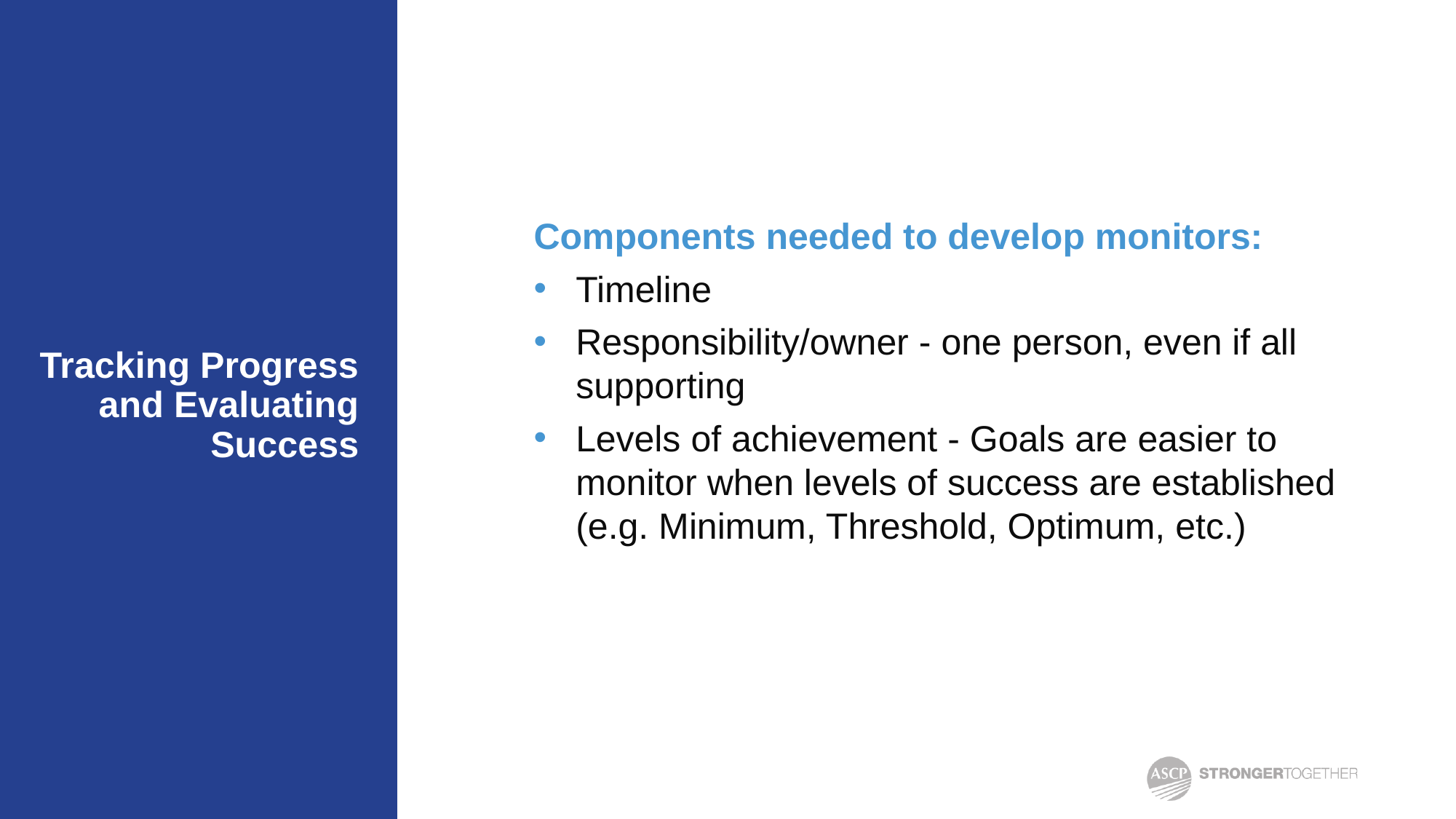

Components needed to develop monitors:
Timeline
Responsibility/owner - one person, even if all supporting
Levels of achievement - Goals are easier to monitor when levels of success are established (e.g. Minimum, Threshold, Optimum, etc.)

# Tracking Progress and Evaluating Success